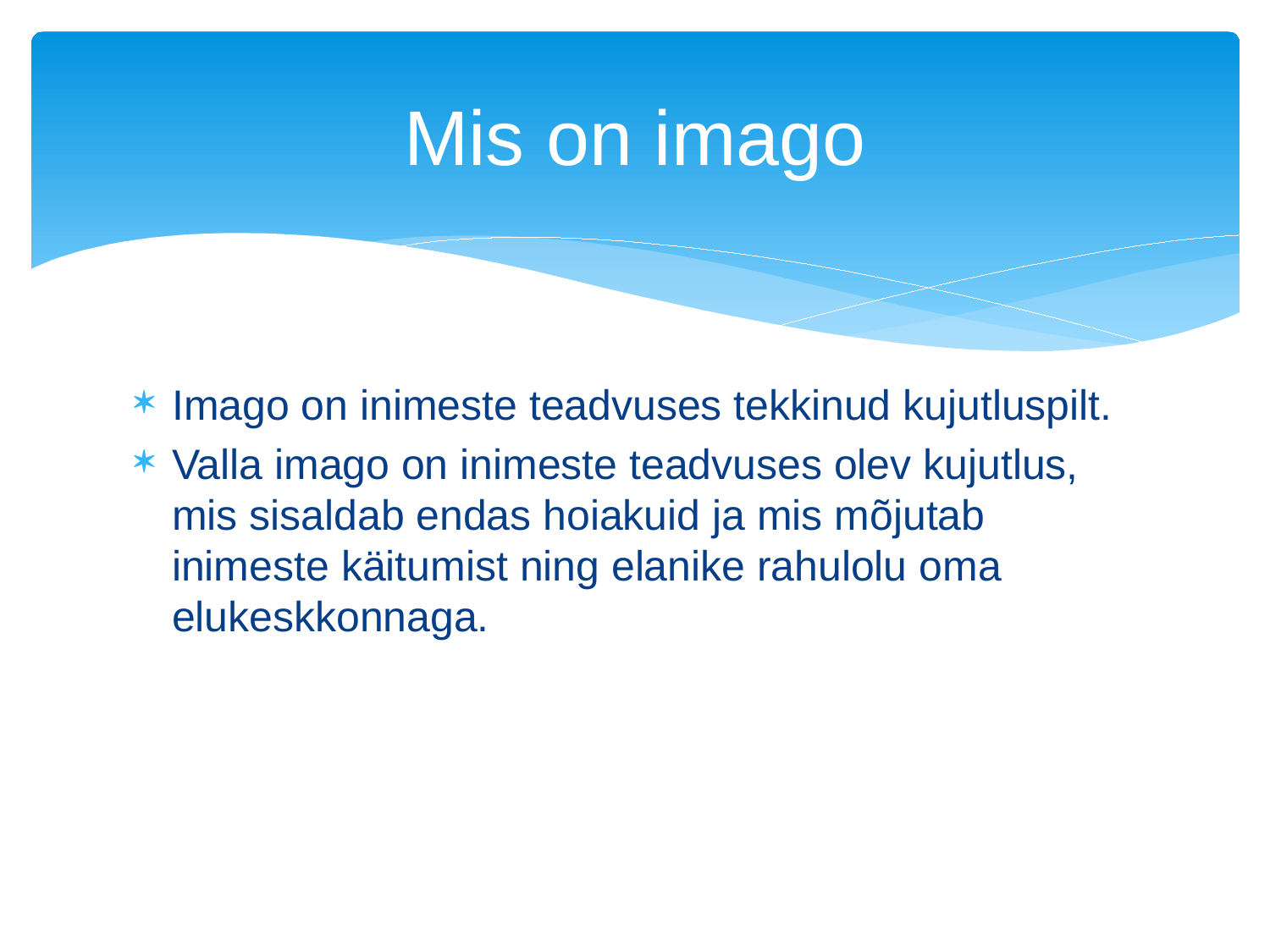

# Mis on imago
Imago on inimeste teadvuses tekkinud kujutluspilt.
Valla imago on inimeste teadvuses olev kujutlus, mis sisaldab endas hoiakuid ja mis mõjutab inimeste käitumist ning elanike rahulolu oma elukeskkonnaga.